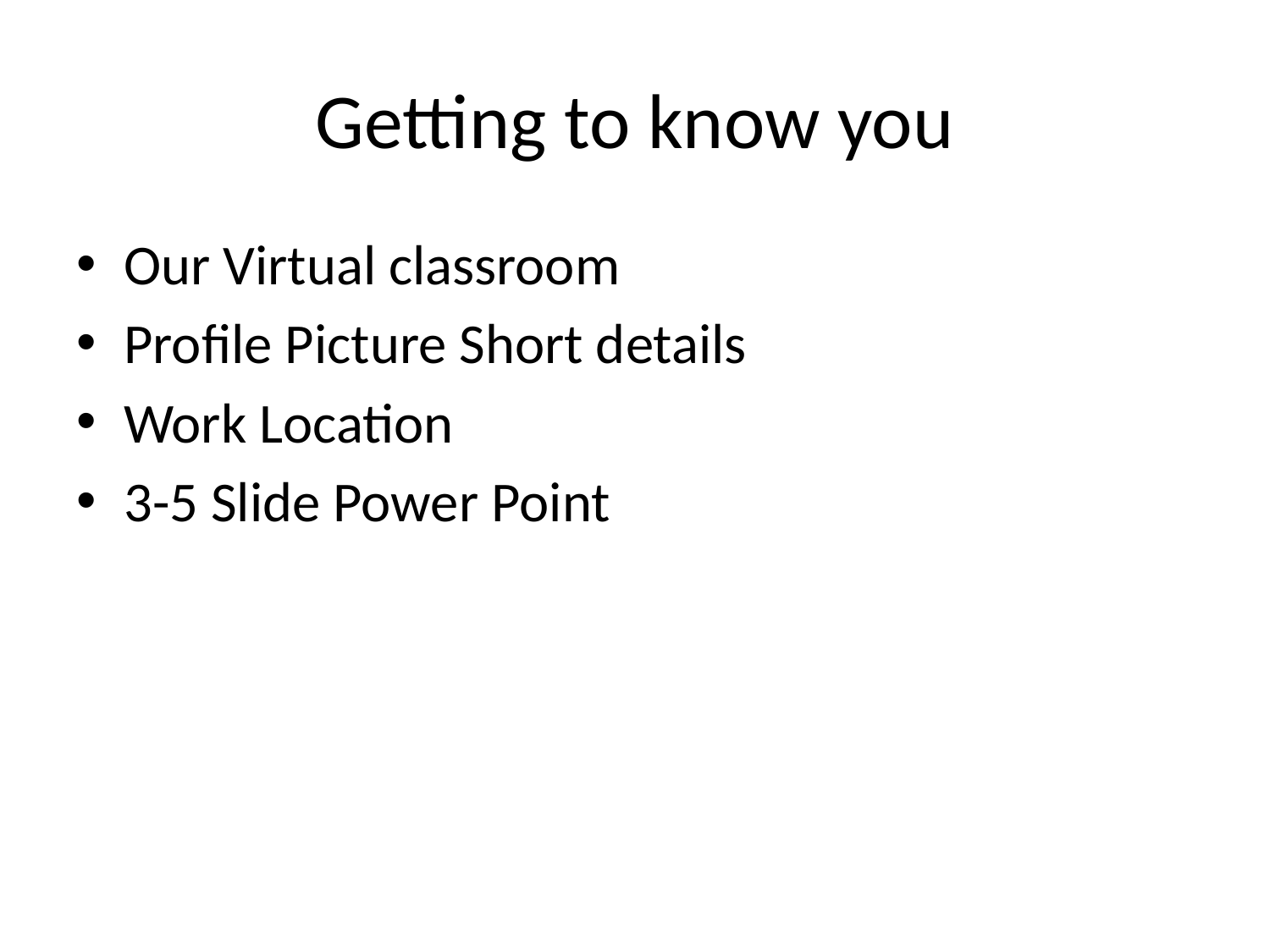

# Getting to know you
Our Virtual classroom
Profile Picture Short details
Work Location
3-5 Slide Power Point